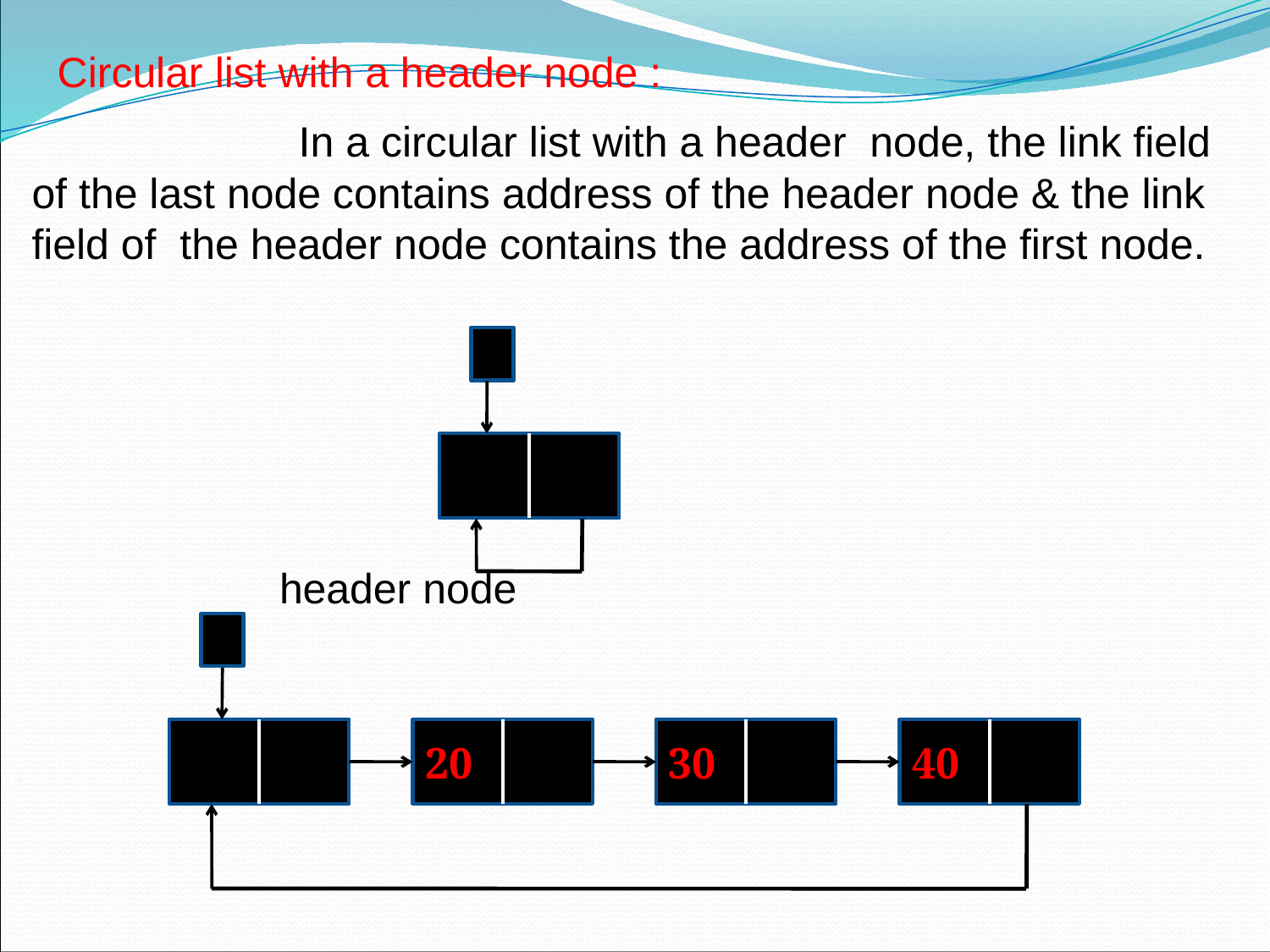

Circular list with a header node :
		 In a circular list with a header  node, the link field of the last node contains address of the header node & the link field of  the header node contains the address of the first node.

                  header node
#

20
30
40